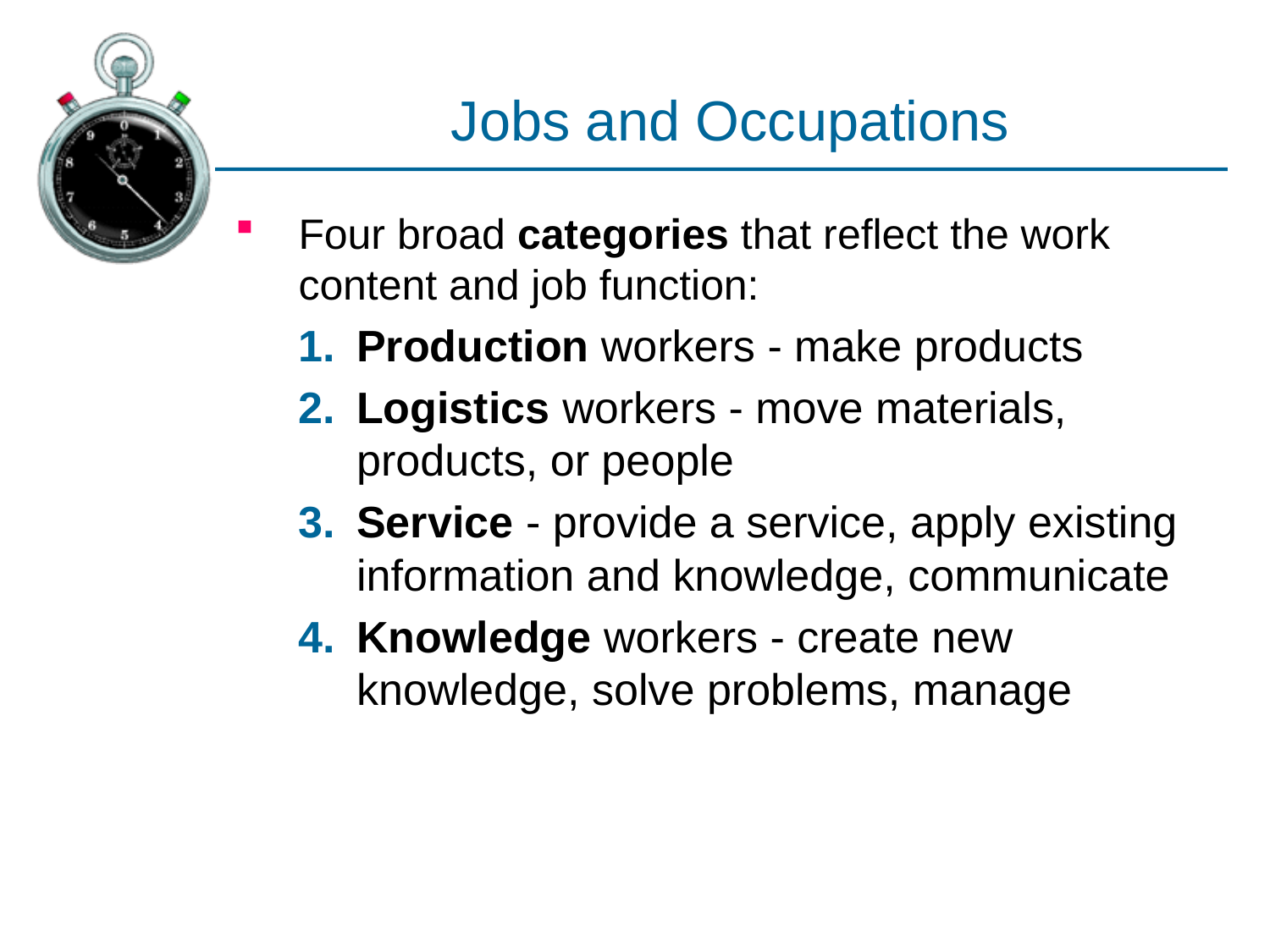

# Jobs and Occupations
Four broad categories that reflect the work content and job function:
Production workers - make products
Logistics workers - move materials, products, or people
Service - provide a service, apply existing information and knowledge, communicate
Knowledge workers - create new knowledge, solve problems, manage